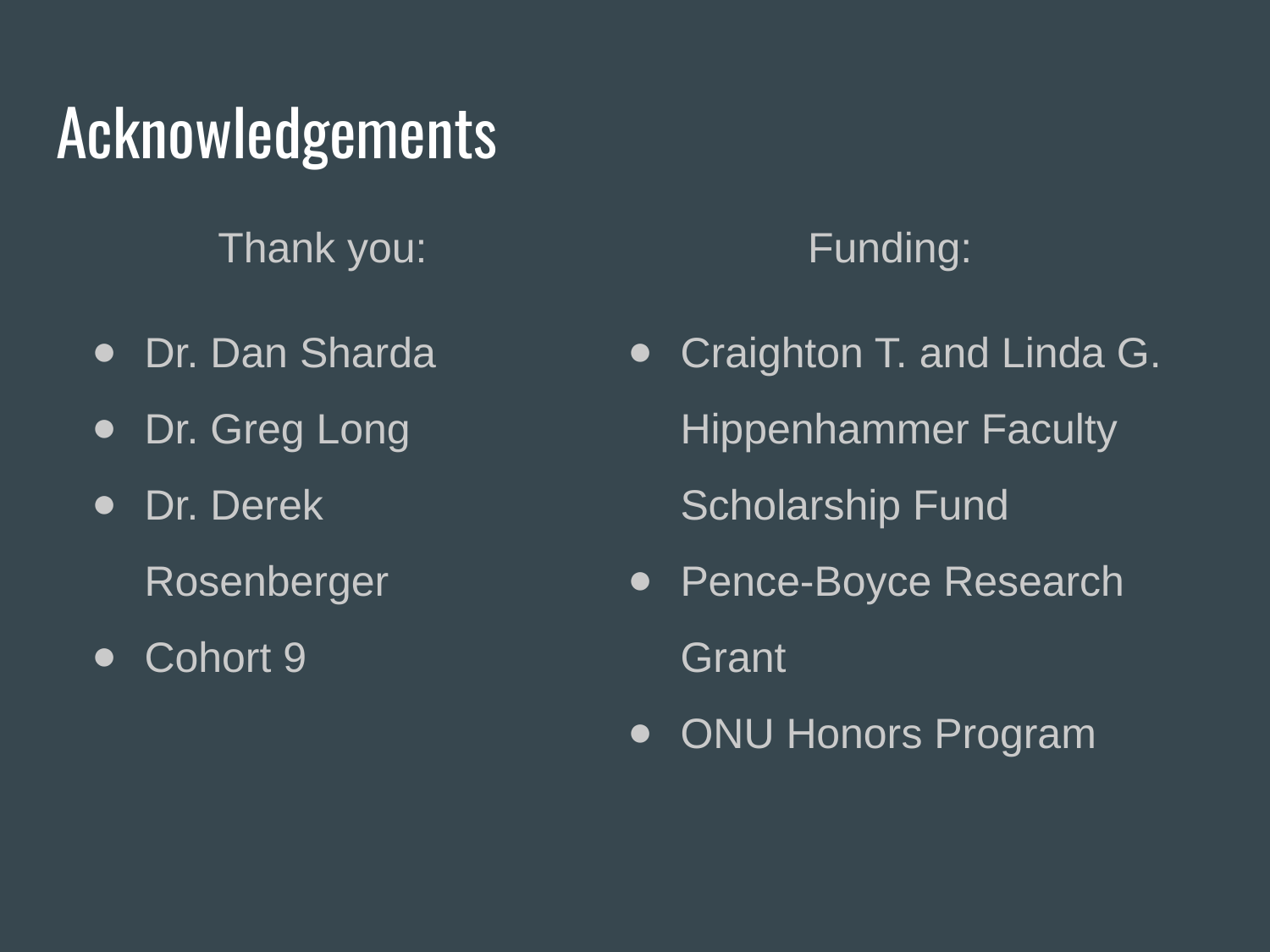

# Acknowledgements
Funding:
Craighton T. and Linda G. Hippenhammer Faculty Scholarship Fund
Pence-Boyce Research Grant
ONU Honors Program
Thank you:
Dr. Dan Sharda
Dr. Greg Long
Dr. Derek Rosenberger
Cohort 9